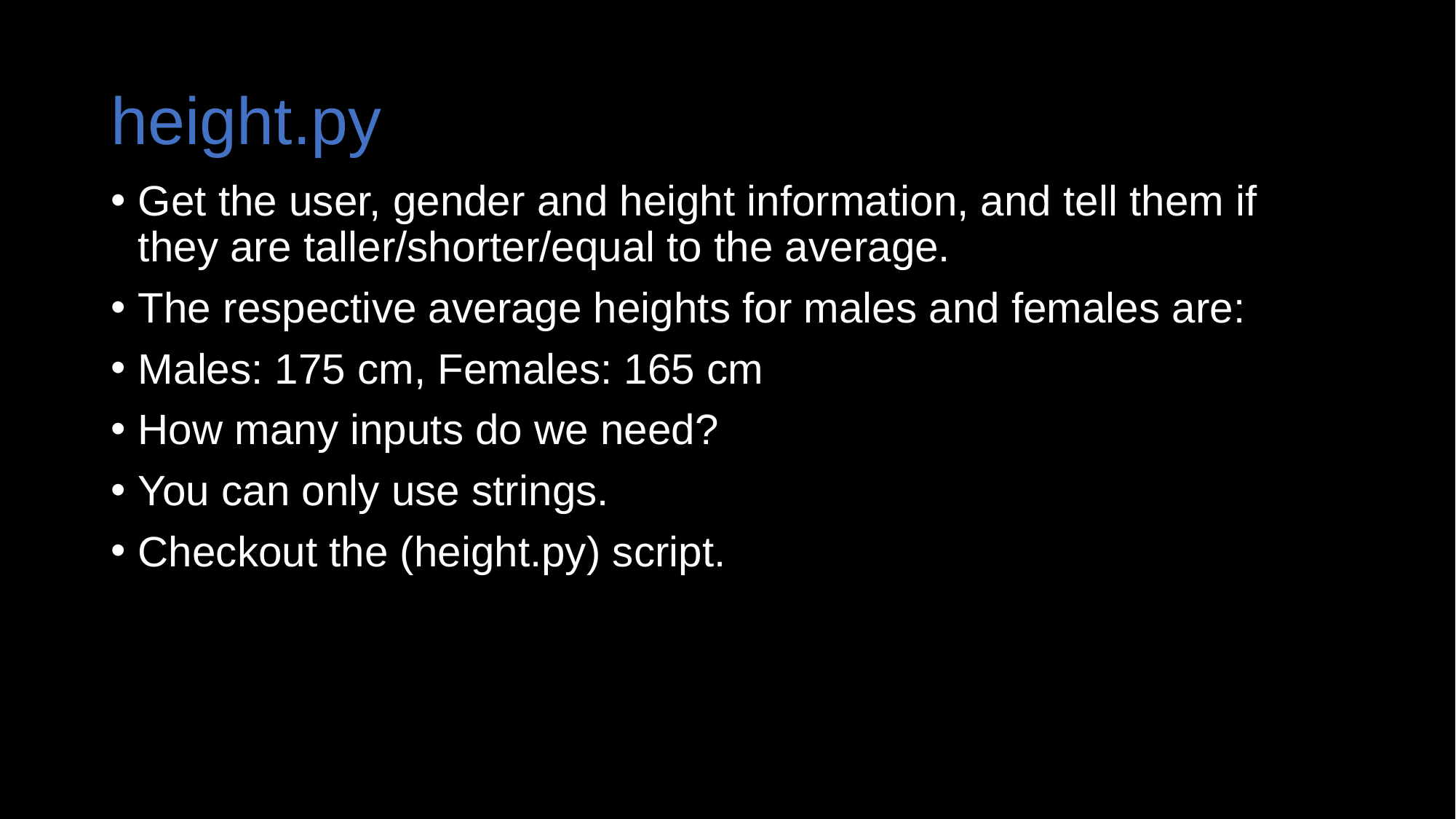

# height.py
Get the user, gender and height information, and tell them if they are taller/shorter/equal to the average.
The respective average heights for males and females are:
Males: 175 cm, Females: 165 cm
How many inputs do we need?
You can only use strings.
Checkout the (height.py) script.